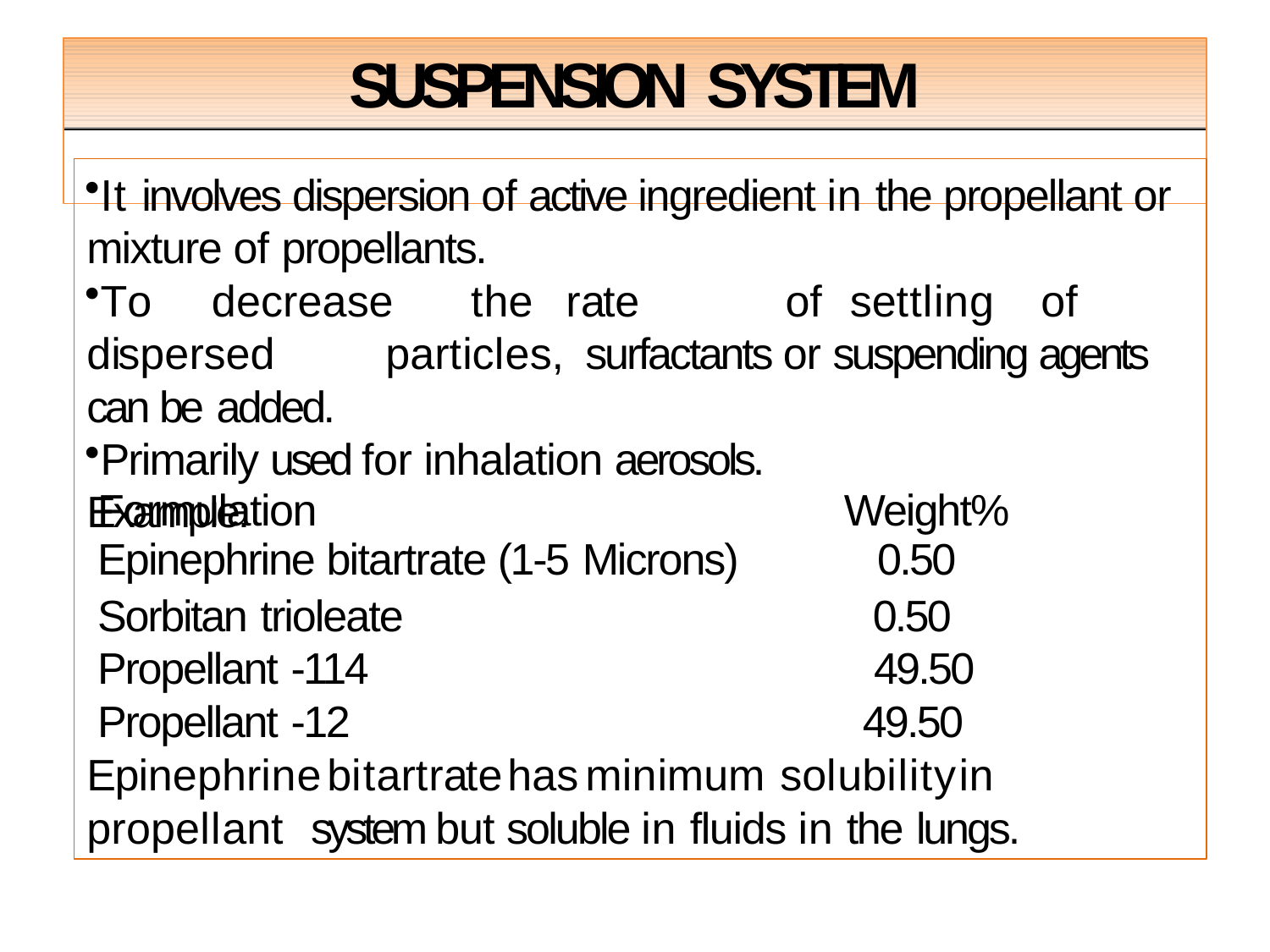

# SUSPENSION SYSTEM

It involves dispersion of active ingredient in the propellant or  mixture of propellants.
To	decrease	the	rate	of	settling	of	dispersed	particles,  surfactants or suspending agents can be added.
Primarily used for inhalation aerosols.  Example:
| Formulation Epinephrine bitartrate (1-5 Microns) | Weight% 0.50 |
| --- | --- |
| Sorbitan trioleate | 0.50 |
| Propellant -114 | 49.50 |
| Propellant -12 | 49.50 |
Epinephrine	bitartrate	has	minimum	solubility	in	propellant  system but soluble in fluids in the lungs.